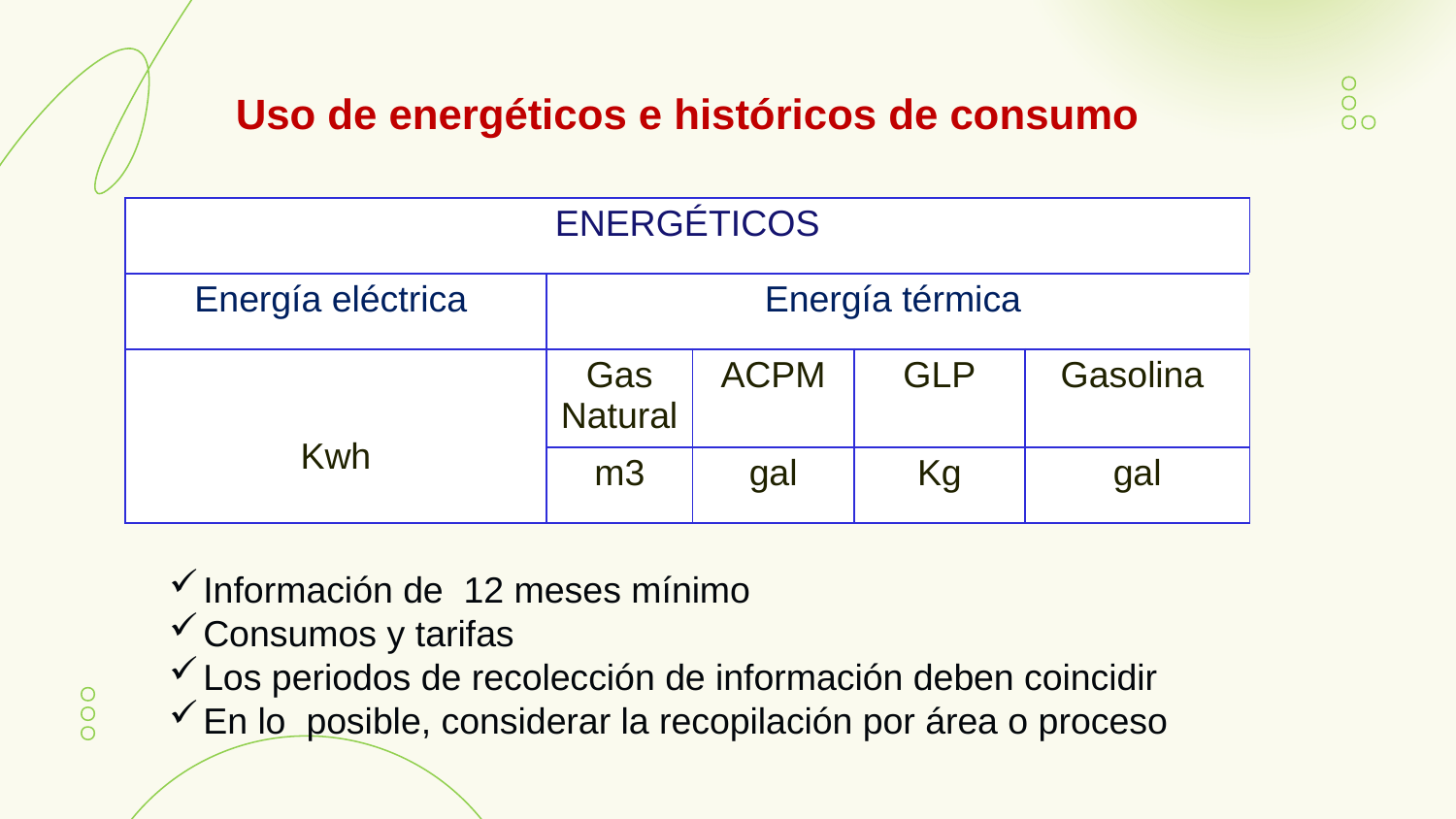

Uso de energéticos e históricos de consumo
| ENERGÉTICOS |  |  |  |  |
| --- | --- | --- | --- | --- |
| Energía eléctrica | Energía térmica | Energía térmica |  |  |
| Kwh | Gas Natural | ACPM | GLP | Gasolina |
|  | m3 | gal | Kg | gal |
Información de  12 meses mínimo
Consumos y tarifas
Los periodos de recolección de información deben coincidir
En lo  posible, considerar la recopilación por área o proceso